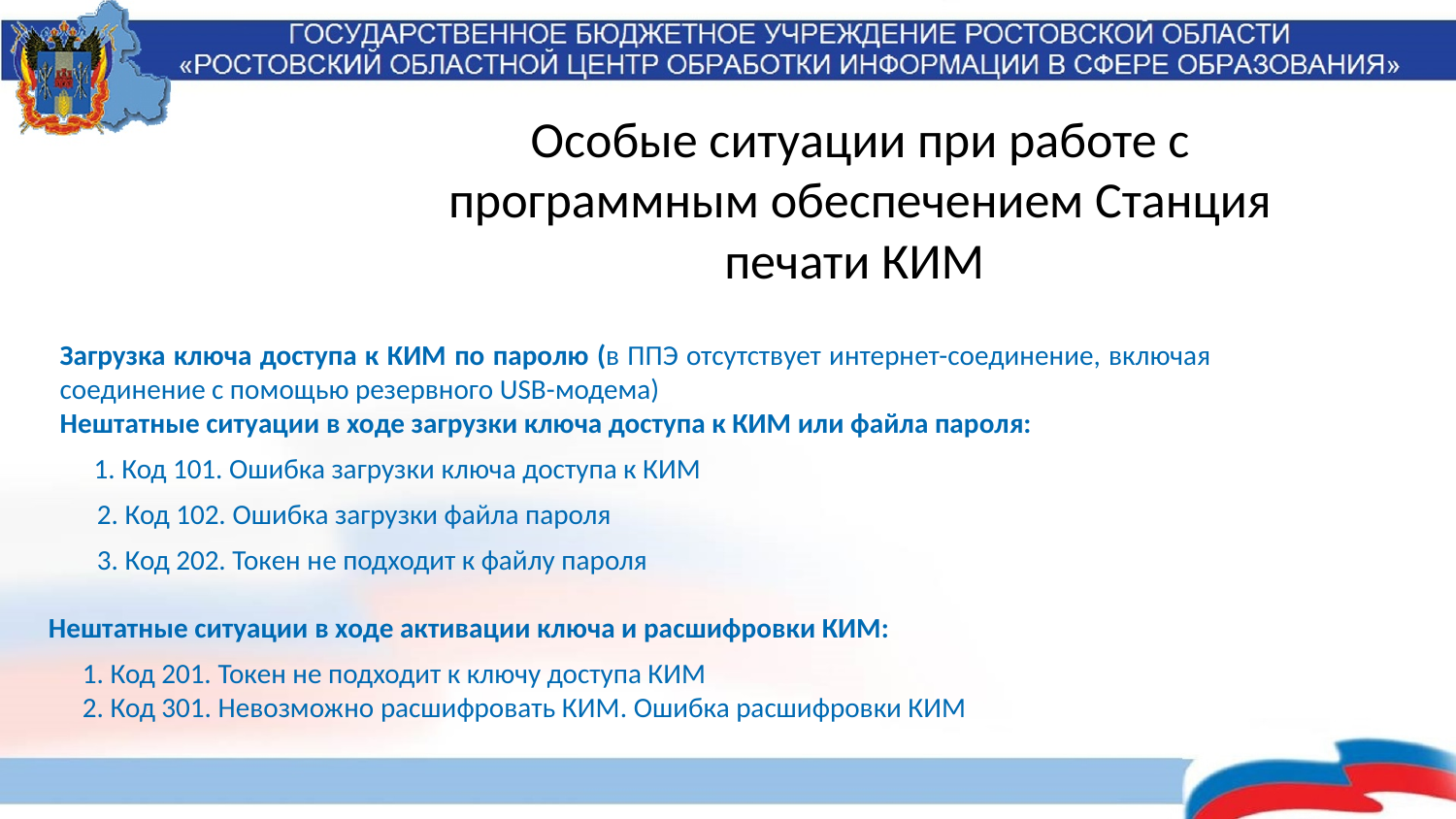

Особые ситуации при работе с программным обеспечением Станция печати КИМ
Загрузка ключа доступа к КИМ по паролю (в ППЭ отсутствует интернет-соединение, включая соединение с помощью резервного USB-модема)

Нештатные ситуации в ходе загрузки ключа доступа к КИМ или файла пароля:
1. Код 101. Ошибка загрузки ключа доступа к КИМ
2. Код 102. Ошибка загрузки файла пароля
3. Код 202. Токен не подходит к файлу пароля
Нештатные ситуации в ходе активации ключа и расшифровки КИМ:
1. Код 201. Токен не подходит к ключу доступа КИМ
2. Код 301. Невозможно расшифровать КИМ. Ошибка расшифровки КИМ